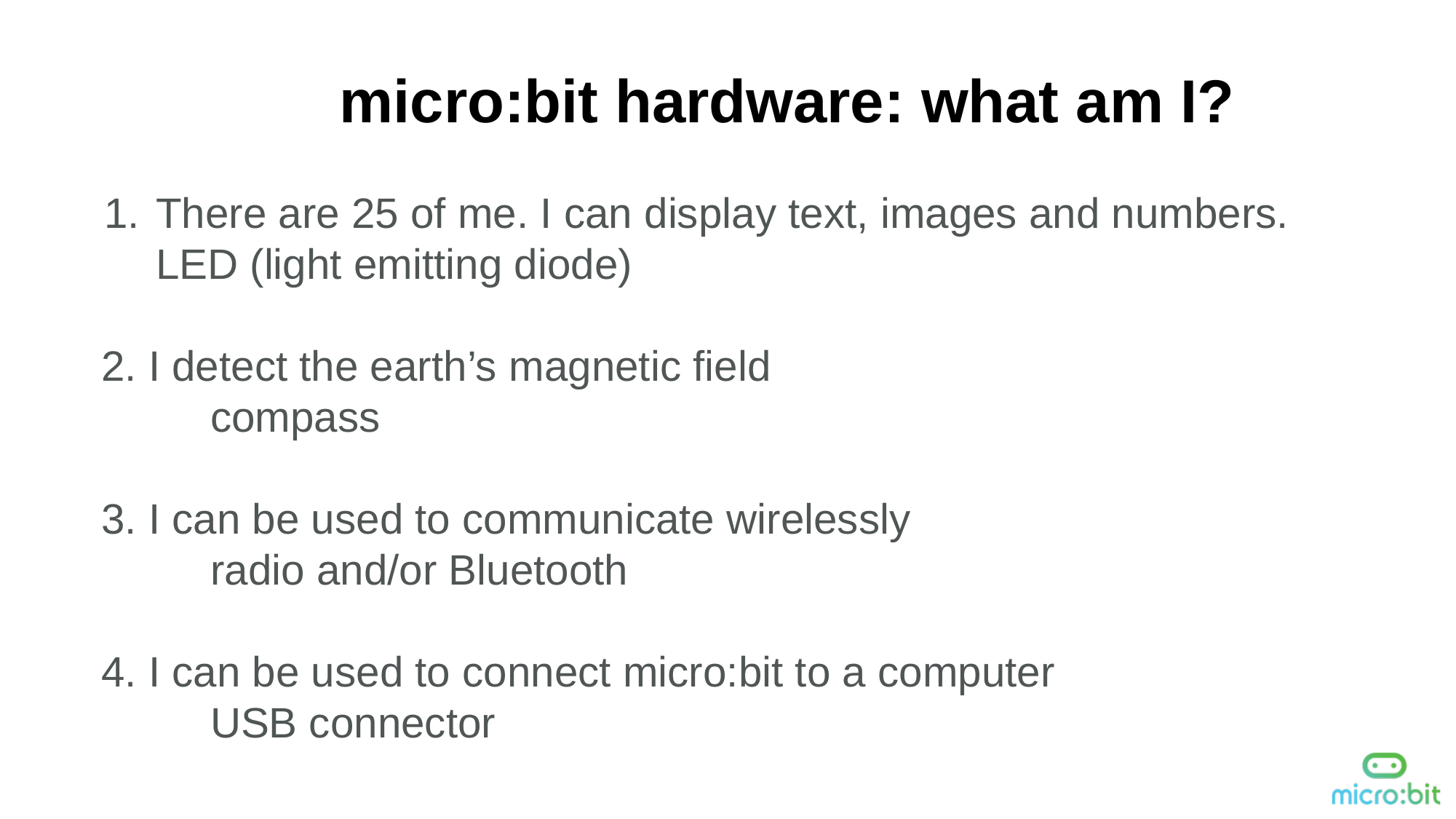

micro:bit hardware: what am I?

There are 25 of me. I can display text, images and numbers.
LED (light emitting diode)

2. I detect the earth’s magnetic field
	compass

3. I can be used to communicate wirelessly
	radio and/or Bluetooth

4. I can be used to connect micro:bit to a computer
	USB connector